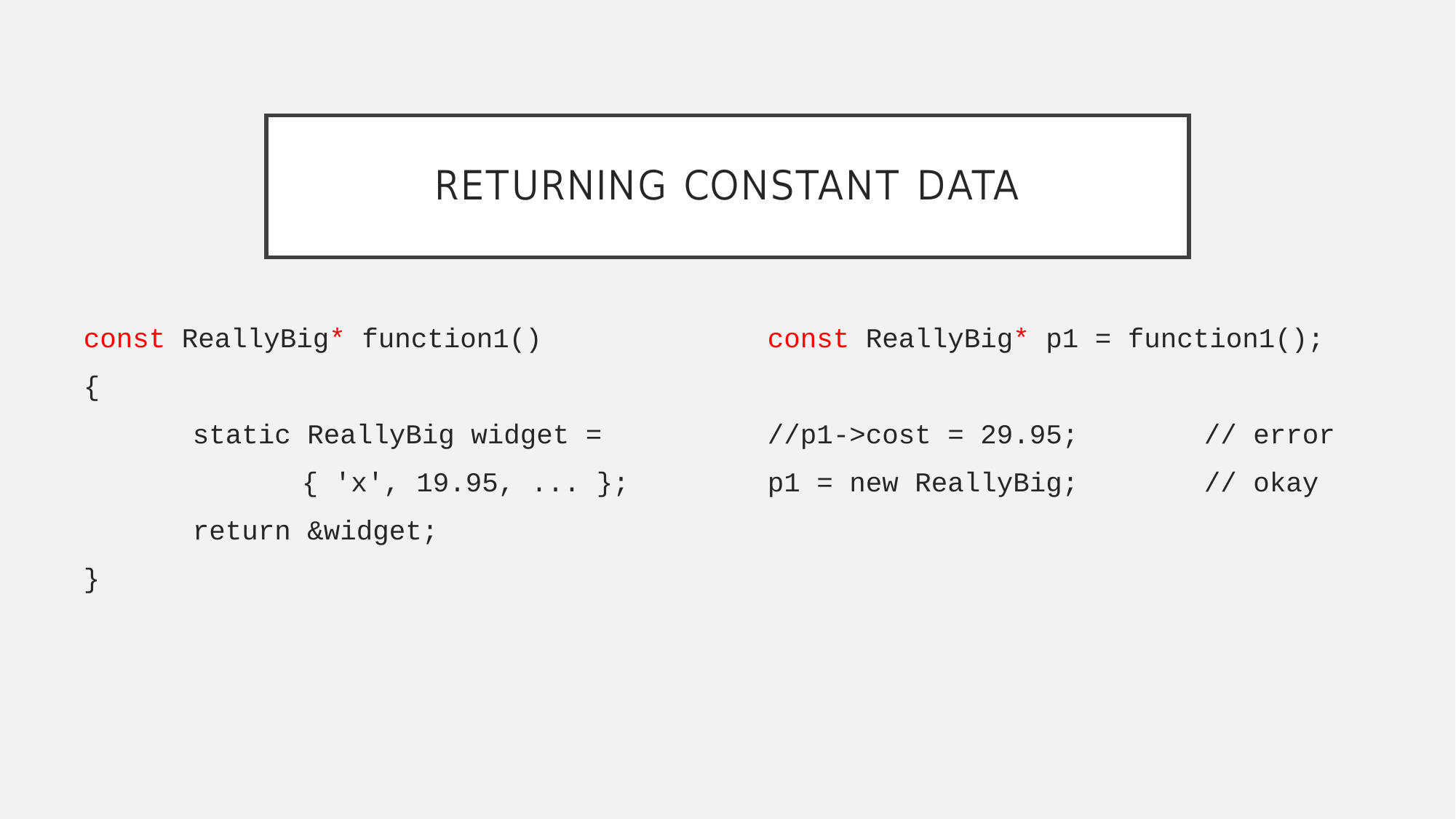

# Returning Constant Data
const ReallyBig* function1()
{
	static ReallyBig widget =
		{ 'x', 19.95, ... };
	return &widget;
}
const ReallyBig* p1 = function1();

//p1->cost = 29.95;		// error
p1 = new ReallyBig;		// okay